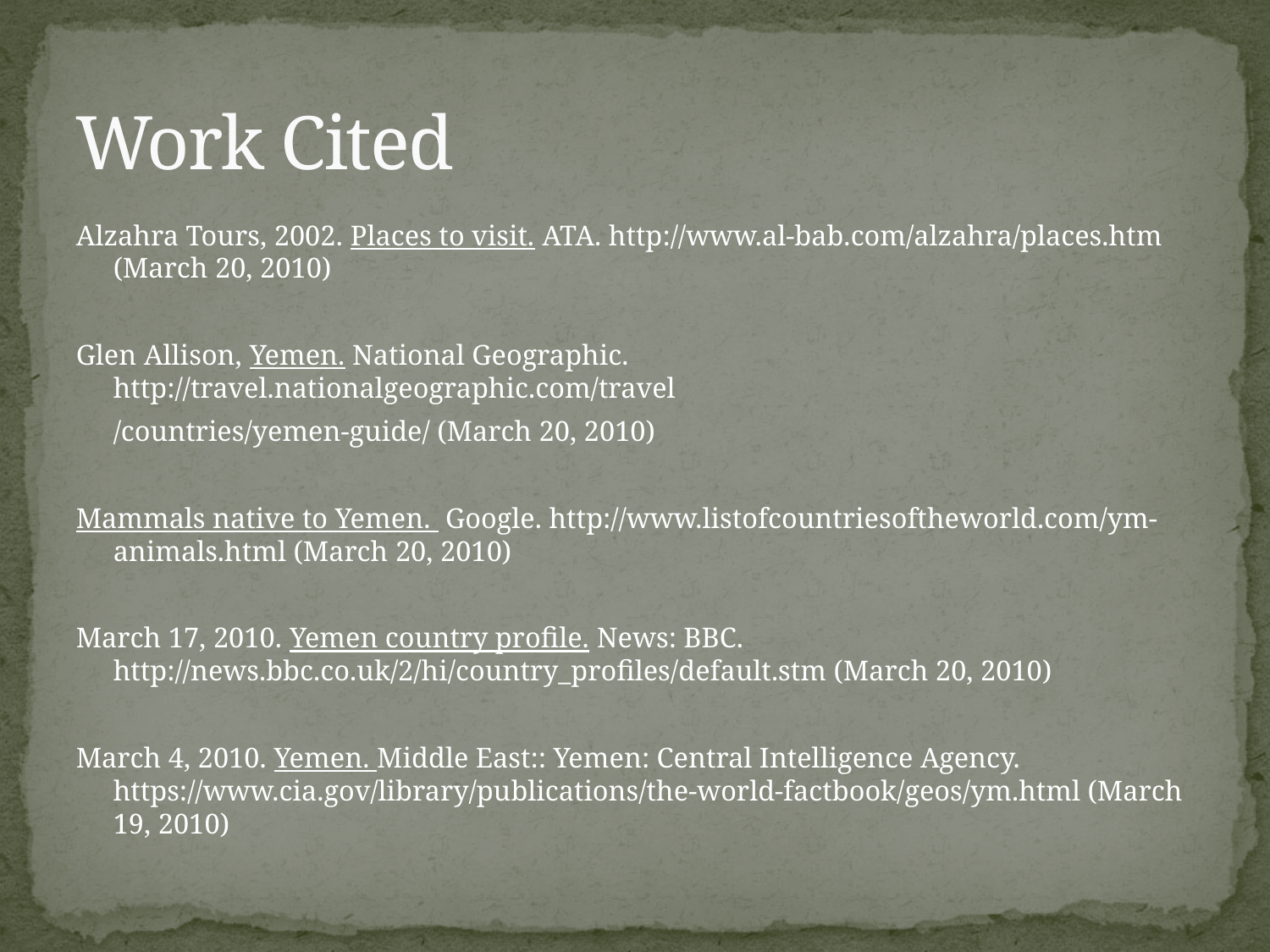

# Work Cited
Alzahra Tours, 2002. Places to visit. ATA. http://www.al-bab.com/alzahra/places.htm (March 20, 2010)

Glen Allison, Yemen. National Geographic. http://travel.nationalgeographic.com/travel
	/countries/yemen-guide/ (March 20, 2010)

Mammals native to Yemen.  Google. http://www.listofcountriesoftheworld.com/ym-animals.html (March 20, 2010)

March 17, 2010. Yemen country profile. News: BBC. http://news.bbc.co.uk/2/hi/country_profiles/default.stm (March 20, 2010)

March 4, 2010. Yemen. Middle East:: Yemen: Central Intelligence Agency. https://www.cia.gov/library/publications/the-world-factbook/geos/ym.html (March 19, 2010)